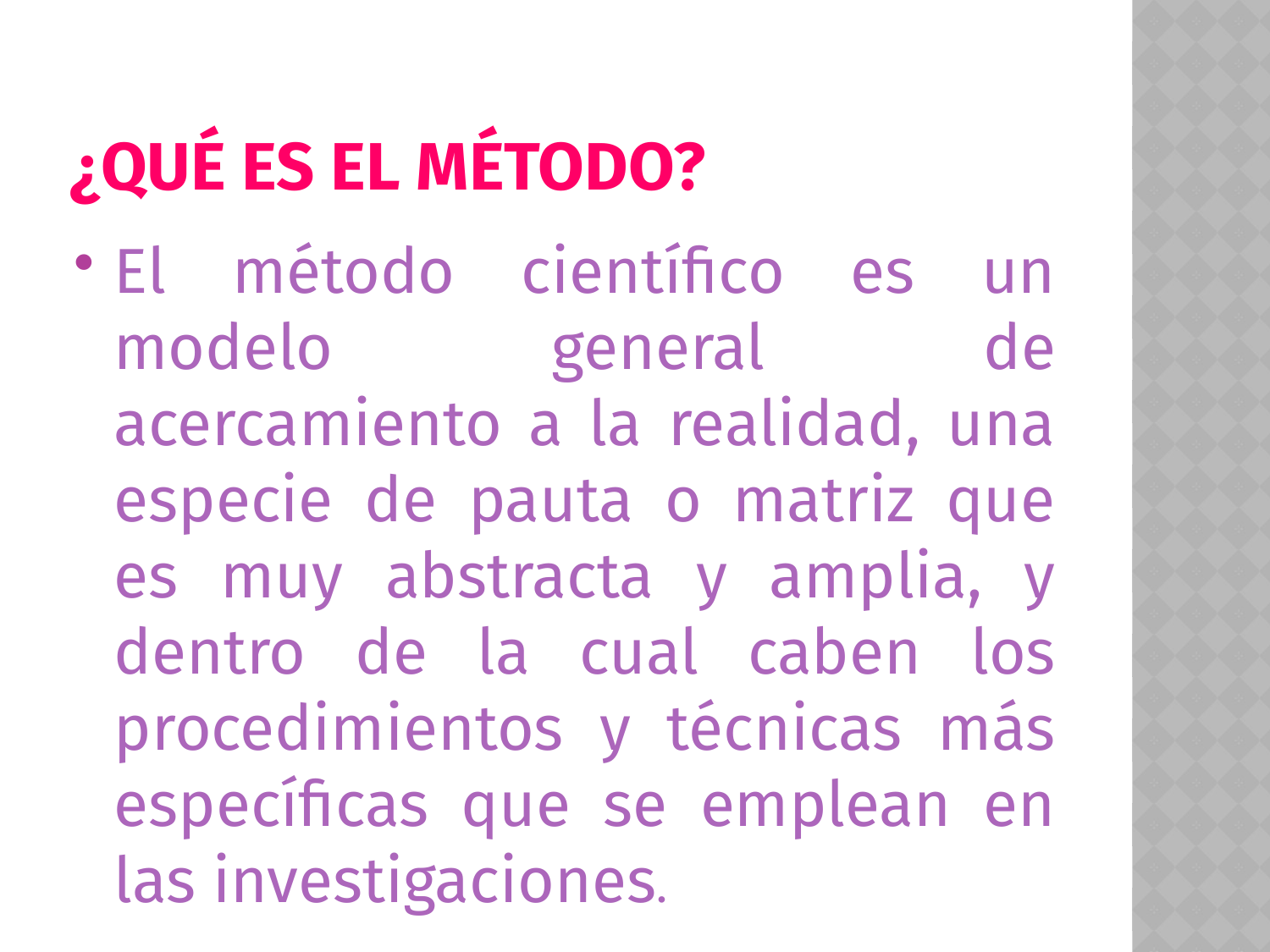

# ¿QUÉ ES EL MÉTODO?
El método científico es un modelo general de acercamiento a la realidad, una especie de pauta o matriz que es muy abstracta y amplia, y dentro de la cual caben los procedimientos y técnicas más específicas que se emplean en las investigaciones.